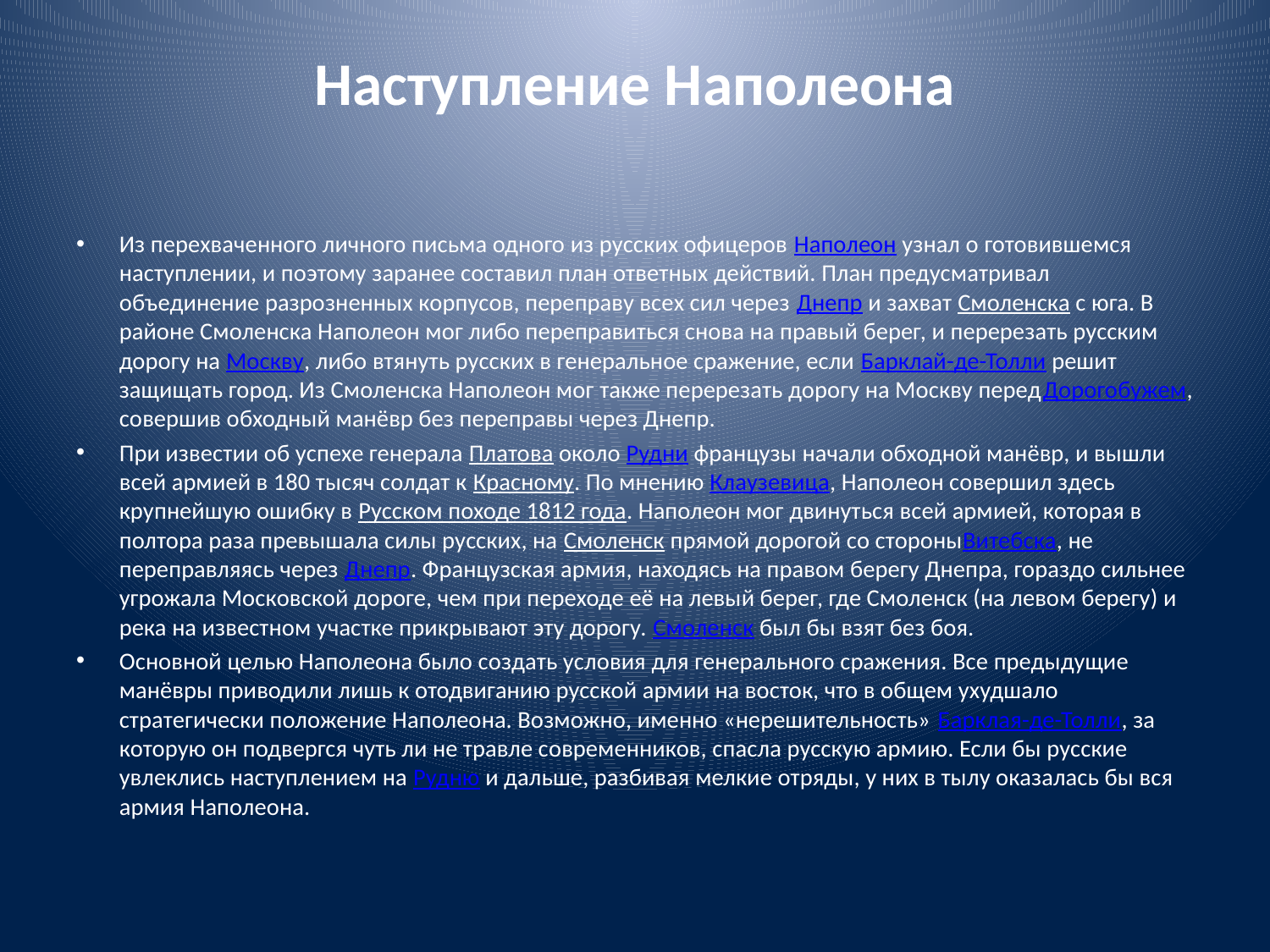

# Наступление Наполеона
Из перехваченного личного письма одного из русских офицеров Наполеон узнал о готовившемся наступлении, и поэтому заранее составил план ответных действий. План предусматривал объединение разрозненных корпусов, переправу всех сил через Днепр и захват Смоленска с юга. В районе Смоленска Наполеон мог либо переправиться снова на правый берег, и перерезать русским дорогу на Москву, либо втянуть русских в генеральное сражение, если Барклай-де-Толли решит защищать город. Из Смоленска Наполеон мог также перерезать дорогу на Москву передДорогобужем, совершив обходный манёвр без переправы через Днепр.
При известии об успехе генерала Платова около Рудни французы начали обходной манёвр, и вышли всей армией в 180 тысяч солдат к Красному. По мнению Клаузевица, Наполеон совершил здесь крупнейшую ошибку в Русском походе 1812 года. Наполеон мог двинуться всей армией, которая в полтора раза превышала силы русских, на Смоленск прямой дорогой со стороныВитебска, не переправляясь через Днепр. Французская армия, находясь на правом берегу Днепра, гораздо сильнее угрожала Московской дороге, чем при переходе её на левый берег, где Смоленск (на левом берегу) и река на известном участке прикрывают эту дорогу. Смоленск был бы взят без боя.
Основной целью Наполеона было создать условия для генерального сражения. Все предыдущие манёвры приводили лишь к отодвиганию русской армии на восток, что в общем ухудшало стратегически положение Наполеона. Возможно, именно «нерешительность» Барклая-де-Толли, за которую он подвергся чуть ли не травле современников, спасла русскую армию. Если бы русские увлеклись наступлением на Рудню и дальше, разбивая мелкие отряды, у них в тылу оказалась бы вся армия Наполеона.